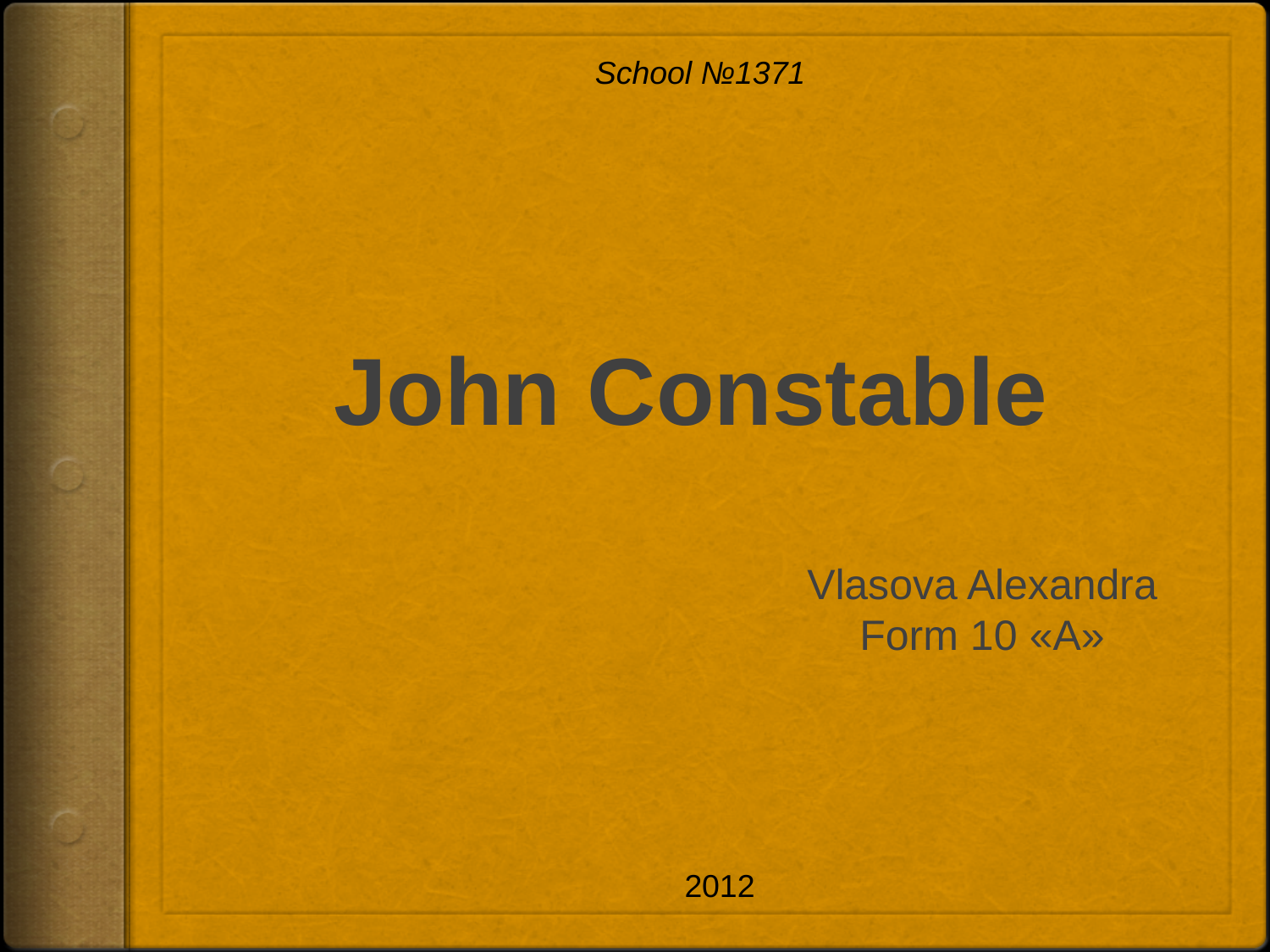

School №1371
# John Constable
Vlasova Alexandra
Form 10 «A»
2012